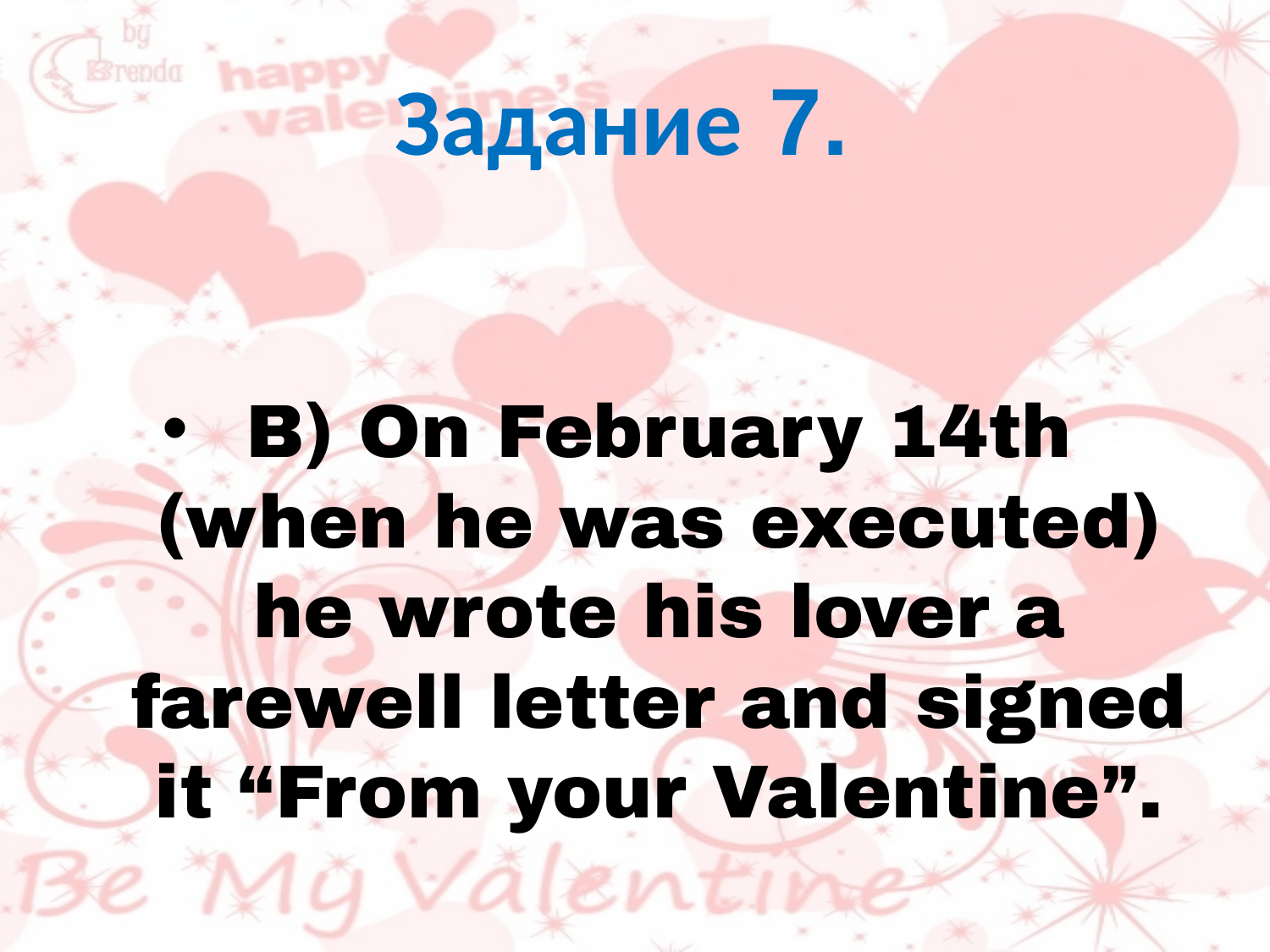

# Задание 7.
B) On February 14th (when he was executed) he wrote his lover a farewell letter and signed it “From your Valentine”.